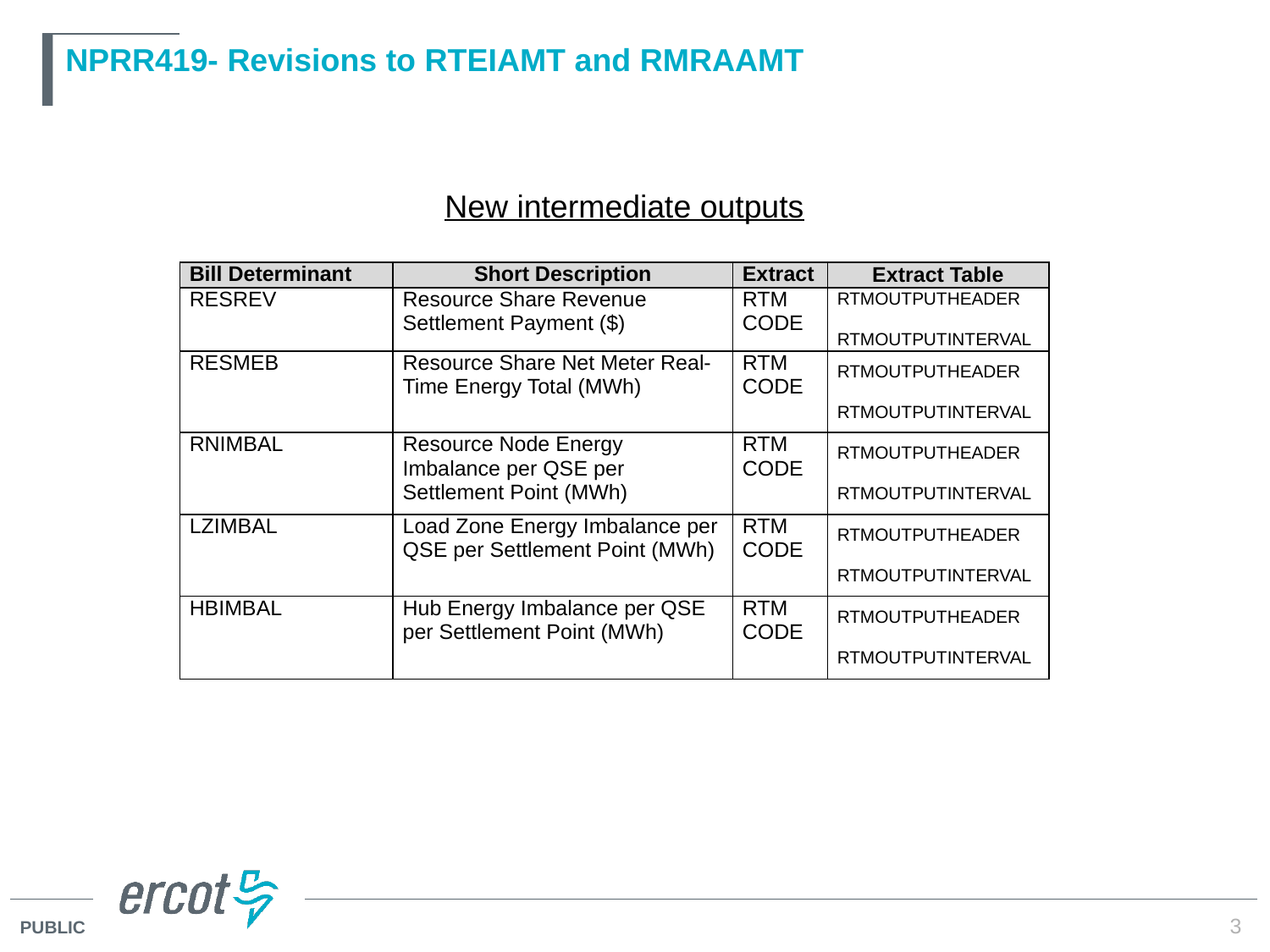

# NPRR419- Revisions to RTEIAMT and RMRAAMT

New intermediate outputs

| Bill Determinant | Short Description | Extract | Extract Table |
| --- | --- | --- | --- |
| RESREV | Resource Share Revenue Settlement Payment ($) | RTM CODE | RTMOUTPUTHEADER RTMOUTPUTINTERVAL |
| RESMEB | Resource Share Net Meter Real-Time Energy Total (MWh) | RTM CODE | RTMOUTPUTHEADER RTMOUTPUTINTERVAL |
| RNIMBAL | Resource Node Energy Imbalance per QSE per Settlement Point (MWh) | RTM CODE | RTMOUTPUTHEADER RTMOUTPUTINTERVAL |
| LZIMBAL | Load Zone Energy Imbalance per QSE per Settlement Point (MWh) | RTM CODE | RTMOUTPUTHEADER RTMOUTPUTINTERVAL |
| HBIMBAL | Hub Energy Imbalance per QSE per Settlement Point (MWh) | RTM CODE | RTMOUTPUTHEADER RTMOUTPUTINTERVAL |

3